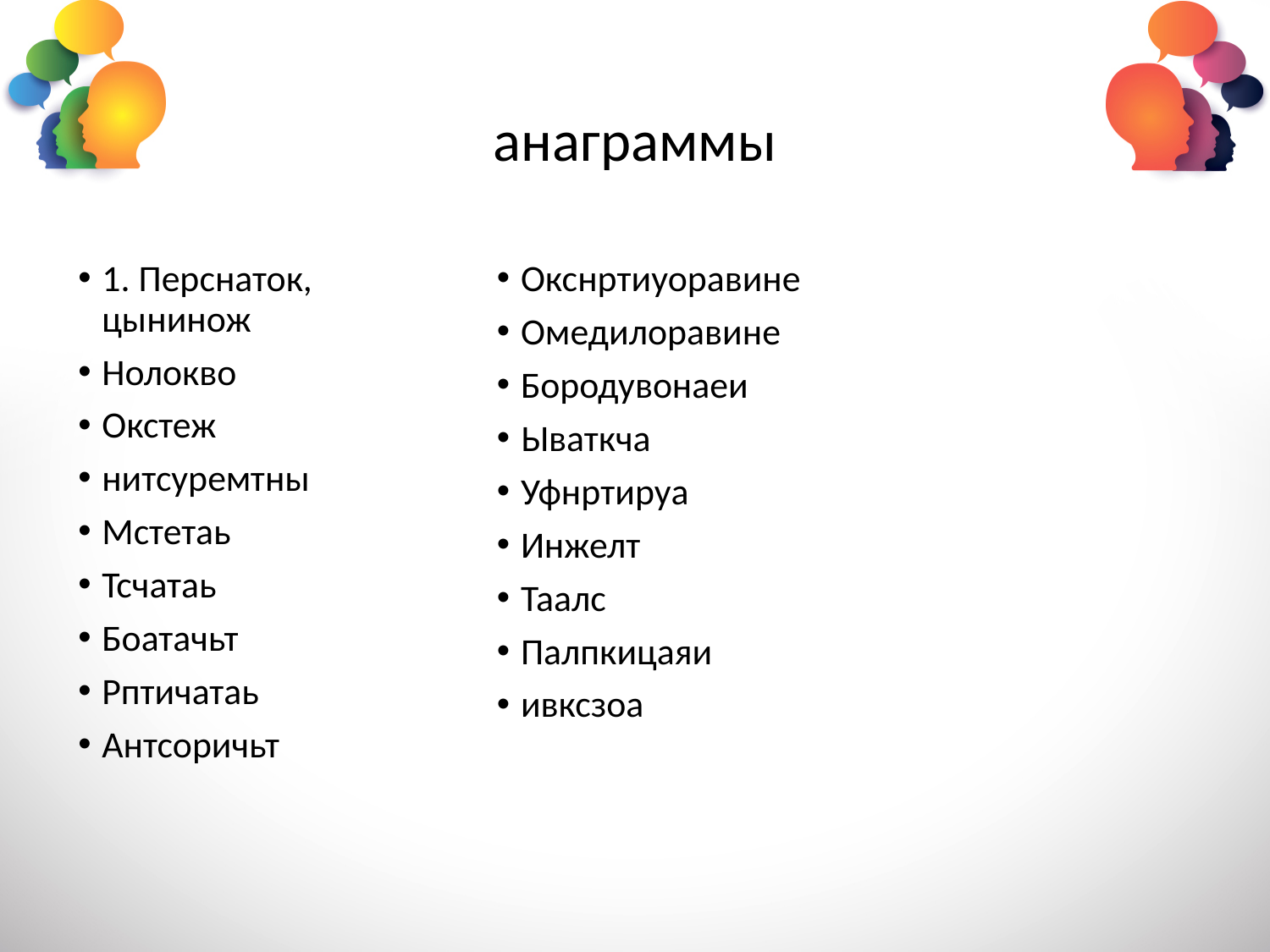

# анаграммы
1. Перснаток, цынинож
Нолокво
Окстеж
нитсуремтны
Мстетаь
Тсчатаь
Боатачьт
Рптичатаь
Антсоричьт

Окснртиуоравине
Омедилоравине
Бородувонаеи
Ываткча
Уфнртируа
Инжелт
Таалс
Палпкицаяи
ивксзоа